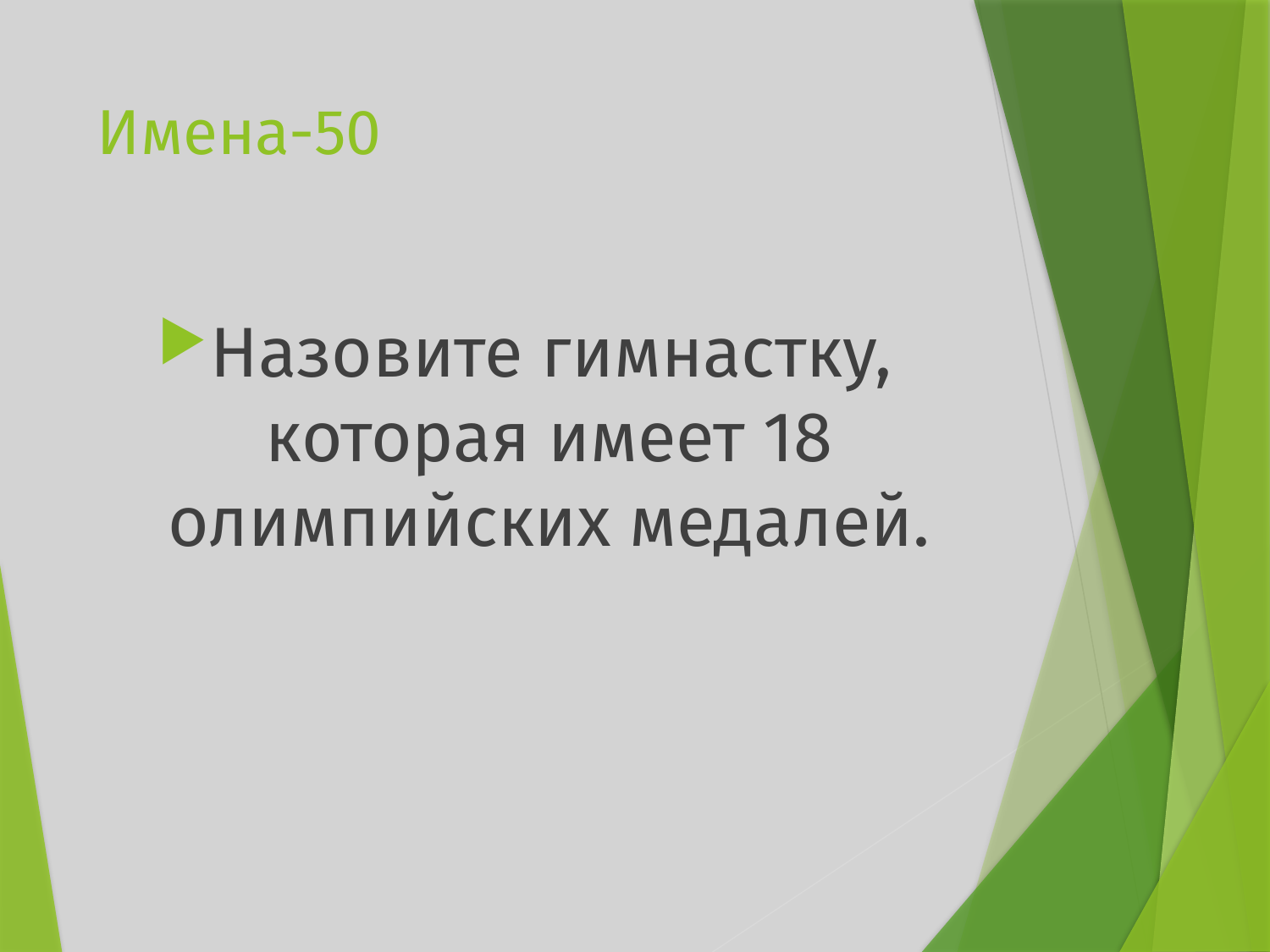

# Имена-50
Назовите гимнастку, которая имеет 18 олимпийских медалей.